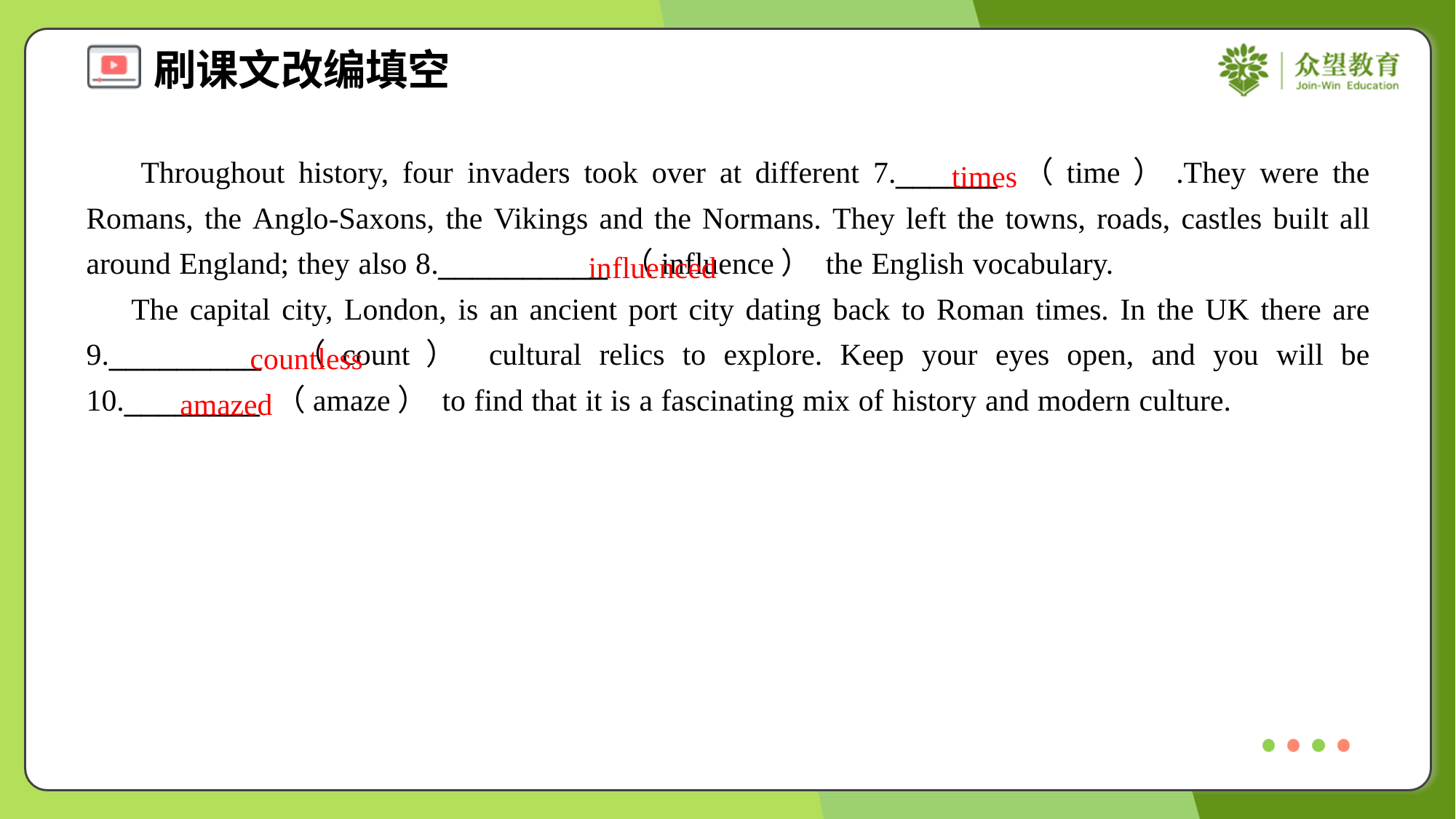

Throughout history, four invaders took over at different 7.______ （time）.They were the Romans, the Anglo-Saxons, the Vikings and the Normans. They left the towns, roads, castles built all around England; they also 8.__________ （influence） the English vocabulary.
    The capital city, London, is an ancient port city dating back to Roman times. In the UK there are 9._________ （count） cultural relics to explore. Keep your eyes open, and you will be 10.________ （amaze） to find that it is a fascinating mix of history and modern culture.
times
influenced
countless
amazed